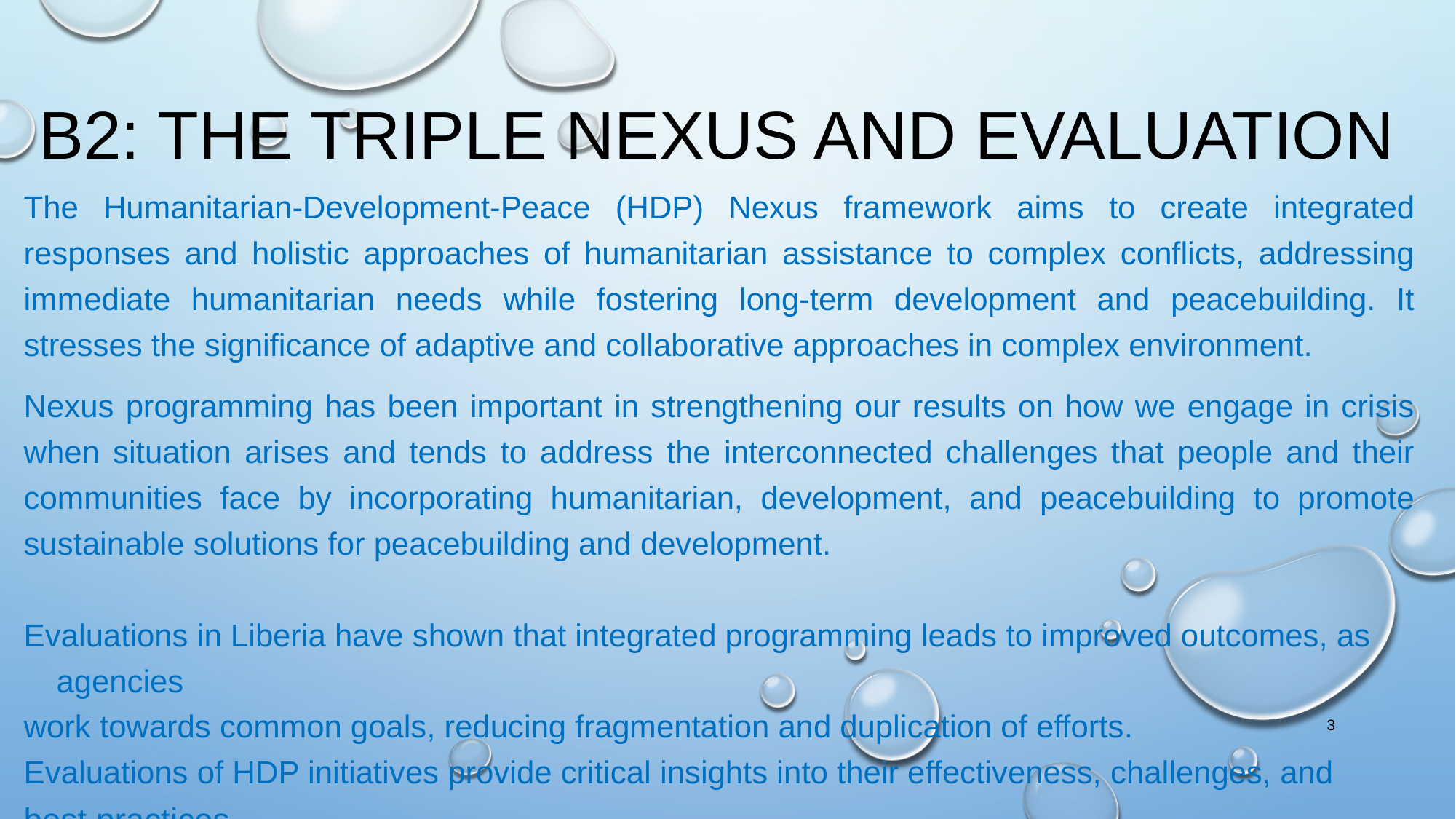

# B2: The triple nexus and evaluation
The Humanitarian-Development-Peace (HDP) Nexus framework aims to create integrated responses and holistic approaches of humanitarian assistance to complex conflicts, addressing immediate humanitarian needs while fostering long-term development and peacebuilding. It stresses the significance of adaptive and collaborative approaches in complex environment.
Nexus programming has been important in strengthening our results on how we engage in crisis when situation arises and tends to address the interconnected challenges that people and their communities face by incorporating humanitarian, development, and peacebuilding to promote sustainable solutions for peacebuilding and development.

Evaluations in Liberia have shown that integrated programming leads to improved outcomes, as agencies
work towards common goals, reducing fragmentation and duplication of efforts.
Evaluations of HDP initiatives provide critical insights into their effectiveness, challenges, and
best practices.

3